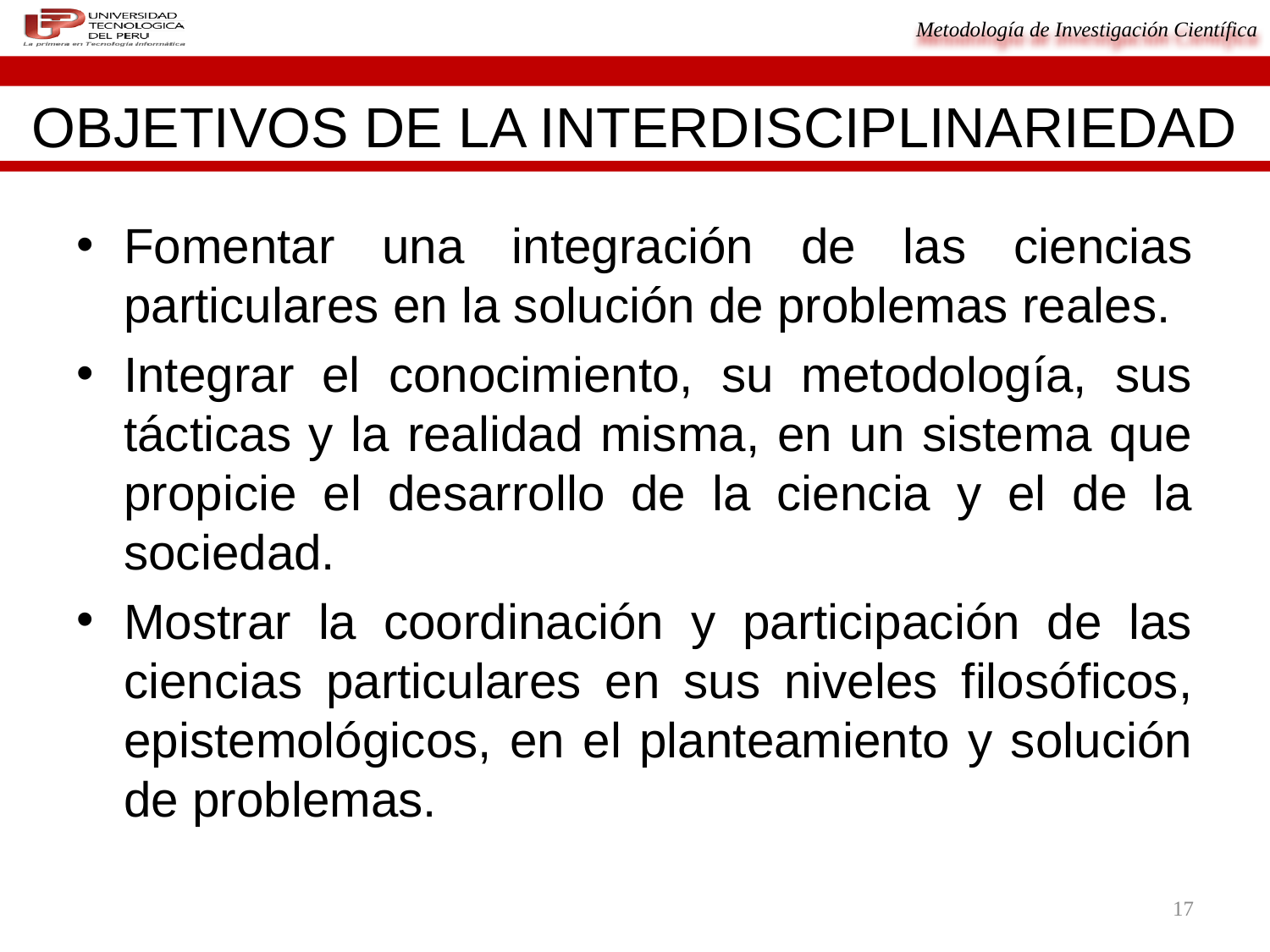

# OBJETIVOS DE LA INTERDISCIPLINARIEDAD
Fomentar una integración de las ciencias particulares en la solución de problemas reales.
Integrar el conocimiento, su metodología, sus tácticas y la realidad misma, en un sistema que propicie el desarrollo de la ciencia y el de la sociedad.
Mostrar la coordinación y participación de las ciencias particulares en sus niveles filosóficos, epistemológicos, en el planteamiento y solución de problemas.
17